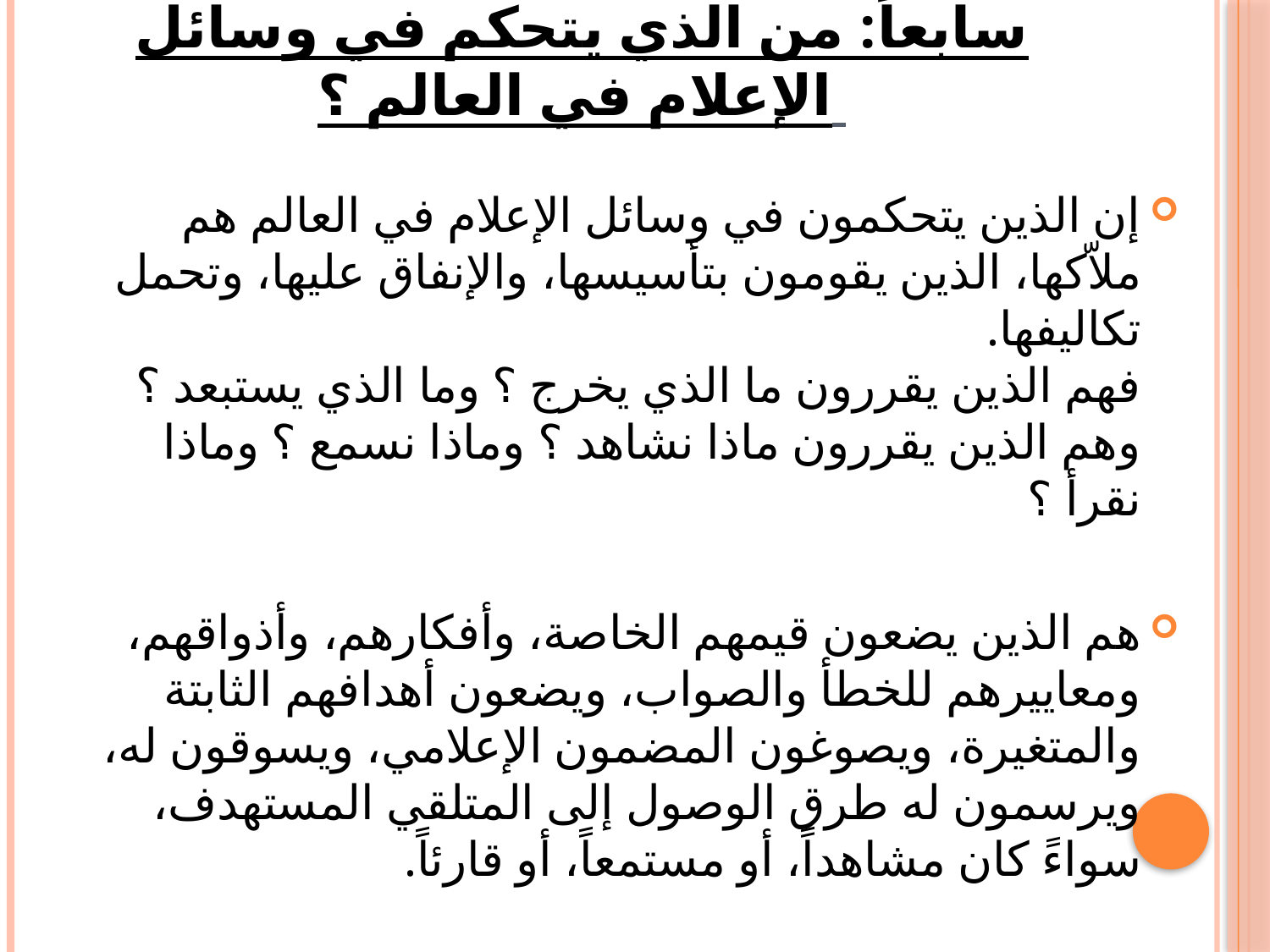

# سابعاً: من الذي يتحكم في وسائل الإعلام في العالم ؟
إن الذين يتحكمون في وسائل الإعلام في العالم هم ملاّكها، الذين يقومون بتأسيسها، والإنفاق عليها، وتحمل تكاليفها. 
فهم الذين يقررون ما الذي يخرج ؟ وما الذي يستبعد ؟ 
وهم الذين يقررون ماذا نشاهد ؟ وماذا نسمع ؟ وماذا نقرأ ؟

هم الذين يضعون قيمهم الخاصة، وأفكارهم، وأذواقهم، ومعاييرهم للخطأ والصواب، ويضعون أهدافهم الثابتة والمتغيرة، ويصوغون المضمون الإعلامي، ويسوقون له، ويرسمون له طرق الوصول إلى المتلقي المستهدف، سواءً كان مشاهداً، أو مستمعاً، أو قارئاً.